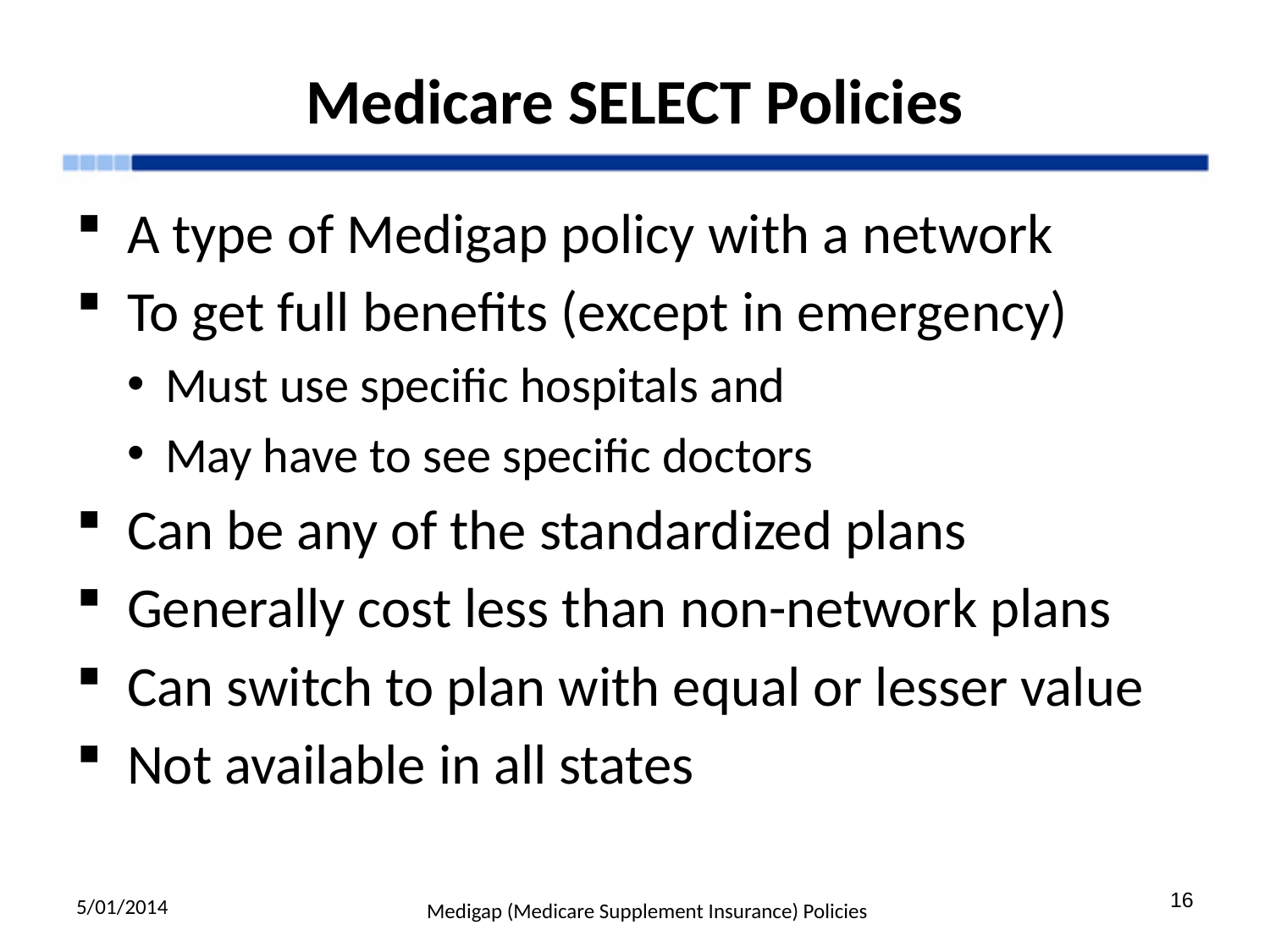

# Medicare SELECT Policies
A type of Medigap policy with a network
To get full benefits (except in emergency)
Must use specific hospitals and
May have to see specific doctors
Can be any of the standardized plans
Generally cost less than non-network plans
Can switch to plan with equal or lesser value
Not available in all states
5/01/2014
16
Medigap (Medicare Supplement Insurance) Policies